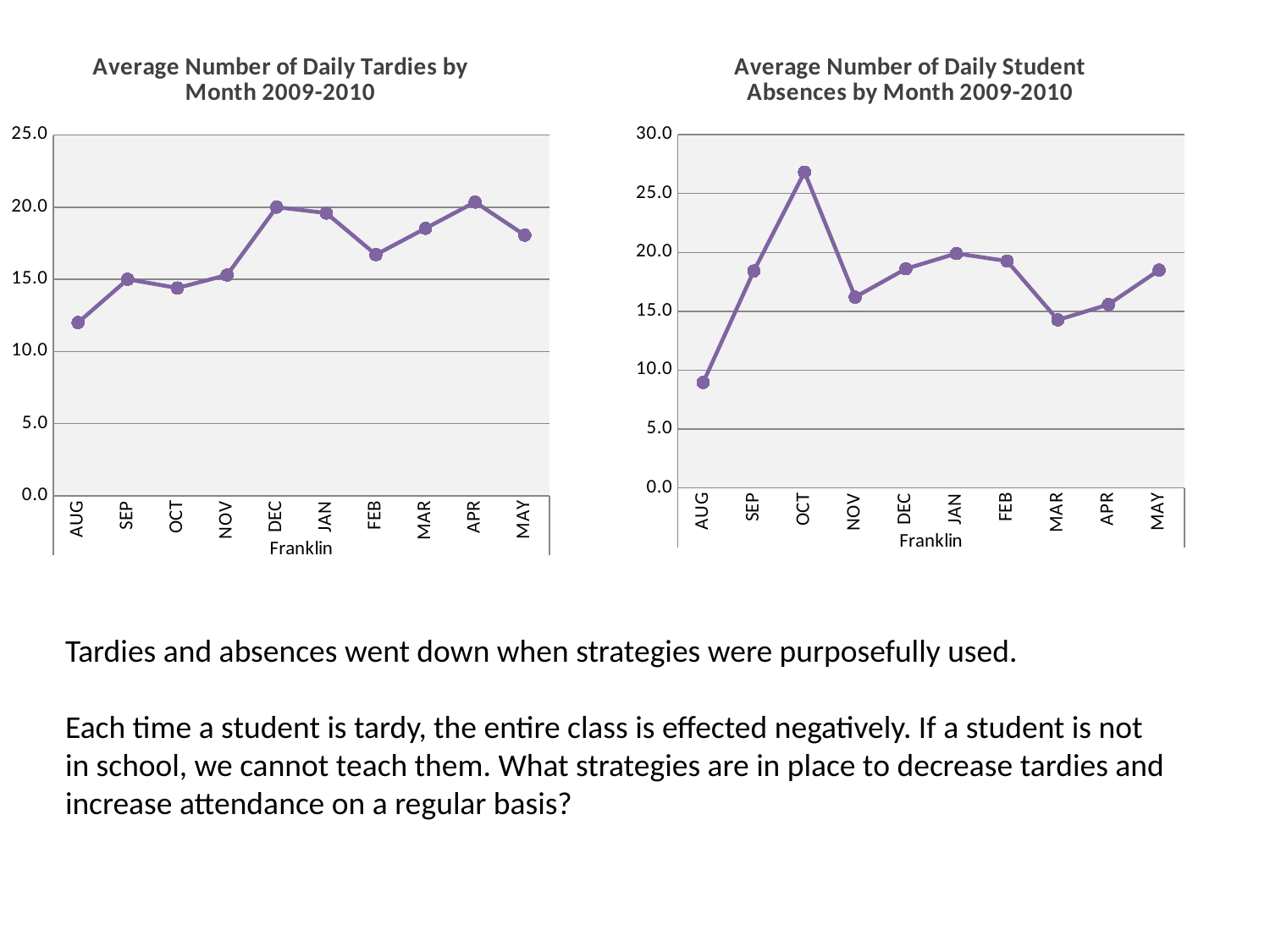

[unsupported chart]

[unsupported chart]

Tardies and absences went down when strategies were purposefully used.

Each time a student is tardy, the entire class is effected negatively. If a student is not in school, we cannot teach them. What strategies are in place to decrease tardies and increase attendance on a regular basis?